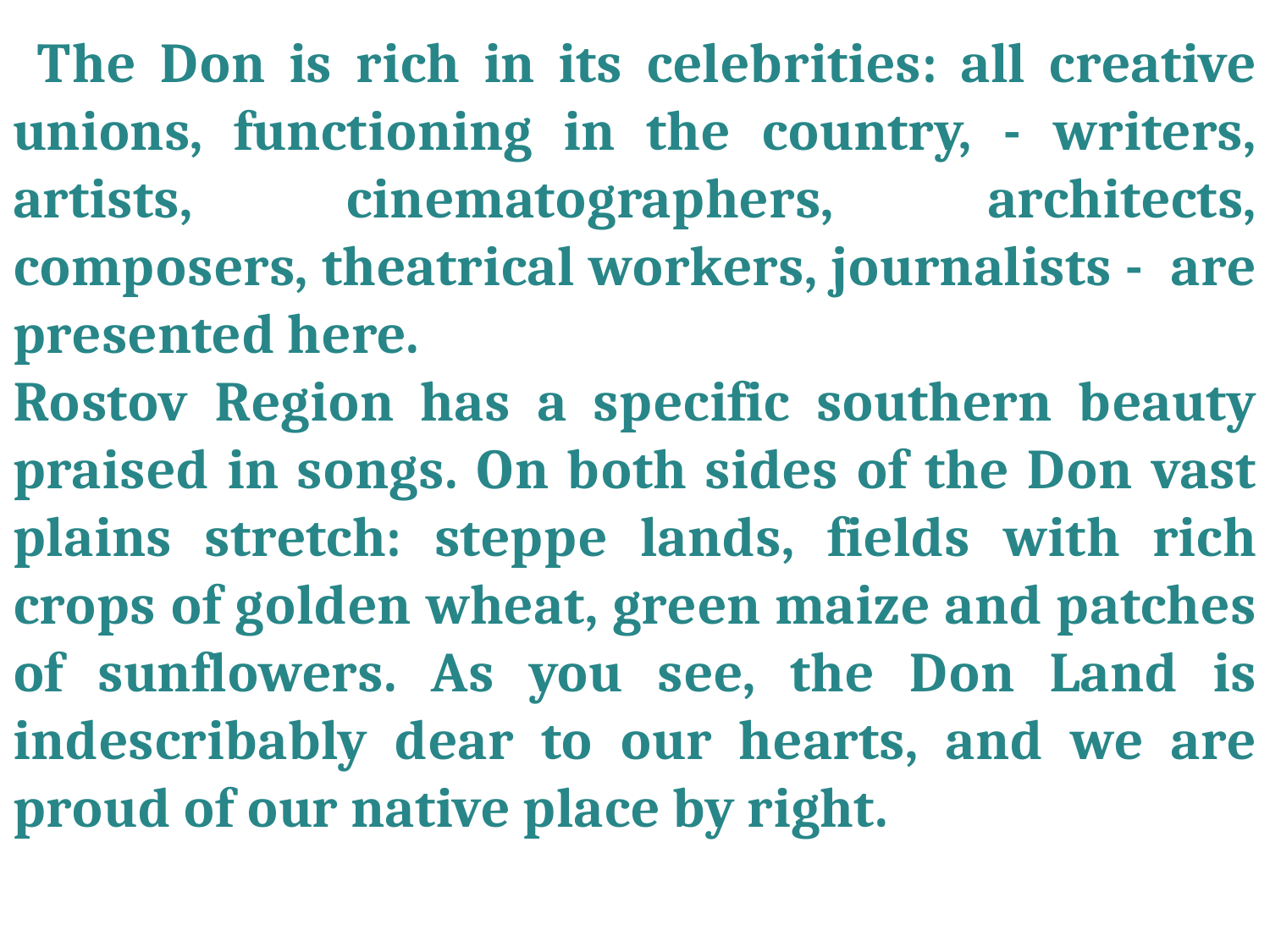

The Don is rich in its celebrities: all creative unions, functioning in the country, - writers, artists, cinematographers, architects, composers, theatrical workers, journalists -  are presented here.
Rostov Region has a specific southern beauty praised in songs. On both sides of the Don vast plains stretch: steppe lands, fields with rich crops of golden wheat, green maize and patches of sunflowers. As you see, the Don Land is indescribably dear to our hearts, and we are proud of our native place by right.